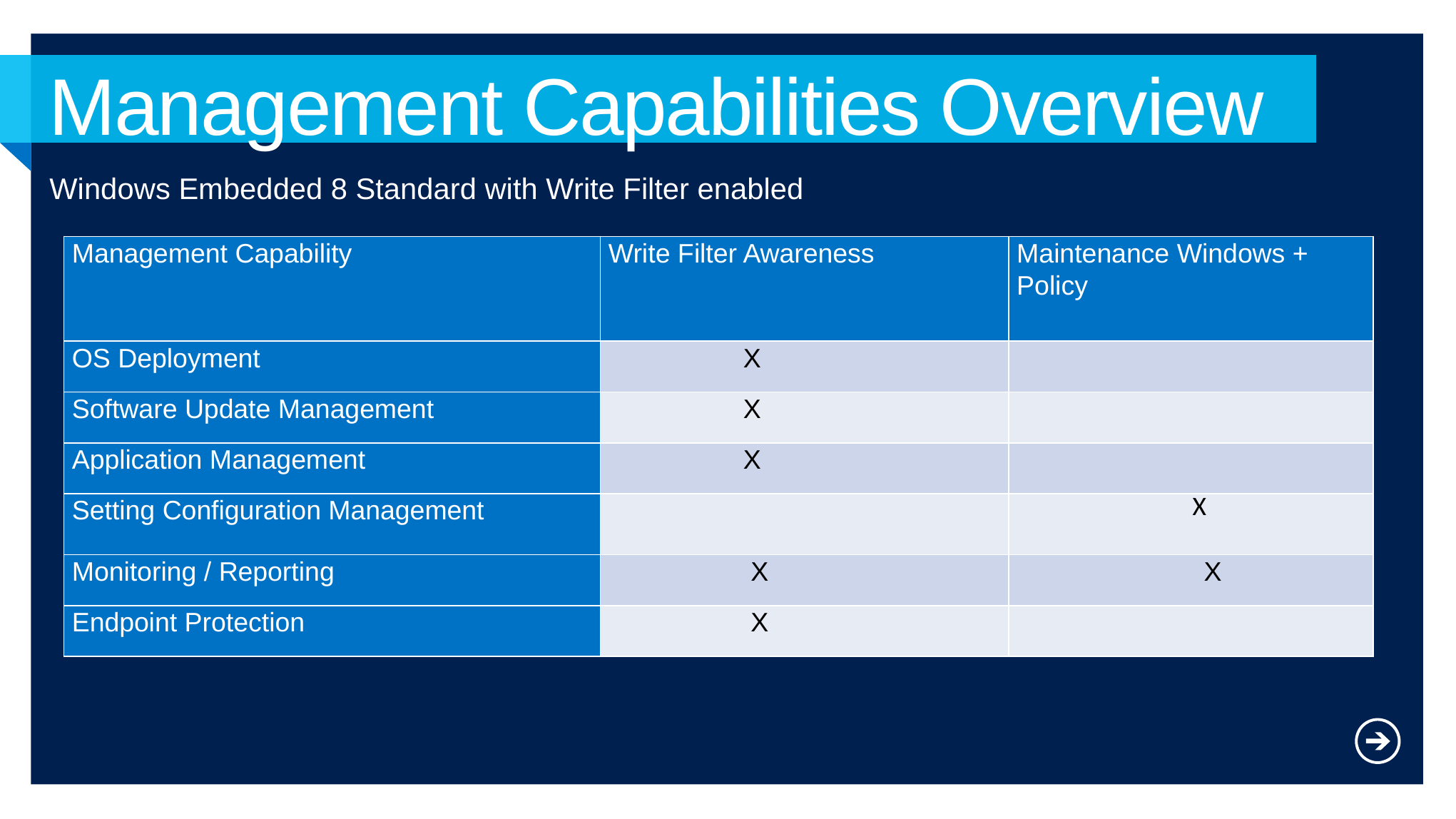

# Management Capabilities Overview
Windows Embedded 8 Standard with Write Filter enabled

| Management Capability | Write Filter Awareness | Maintenance Windows + Policy |
| --- | --- | --- |
| OS Deployment | X |  |
| Software Update Management | X |  |
| Application Management | X |  |
| Setting Configuration Management |  | X |
| Monitoring / Reporting | X | X |
| Endpoint Protection | X |  |